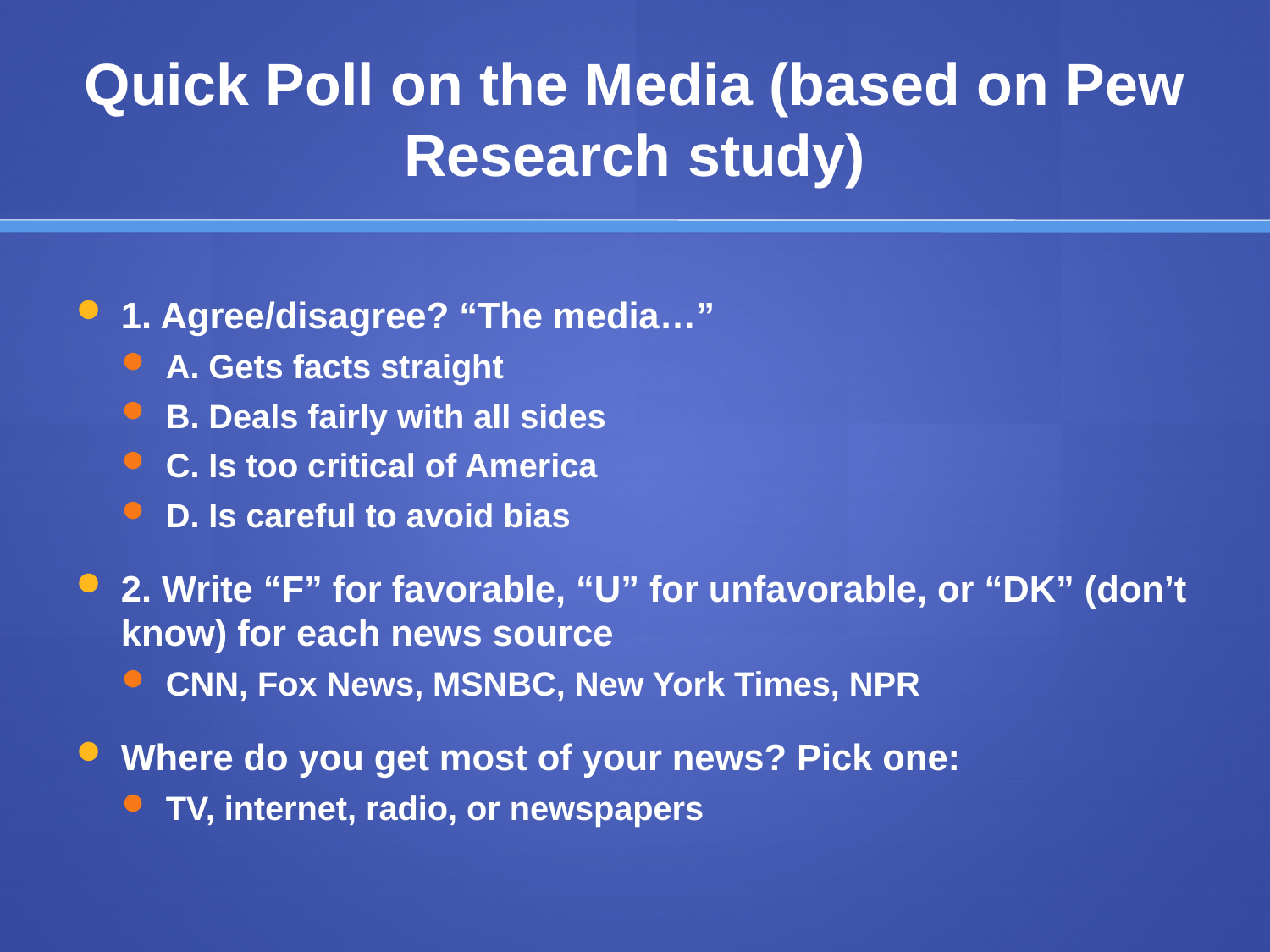

# Quick Poll on the Media (based on Pew Research study)
1. Agree/disagree? “The media…”
A. Gets facts straight
B. Deals fairly with all sides
C. Is too critical of America
D. Is careful to avoid bias
2. Write “F” for favorable, “U” for unfavorable, or “DK” (don’t know) for each news source
CNN, Fox News, MSNBC, New York Times, NPR
Where do you get most of your news? Pick one:
TV, internet, radio, or newspapers